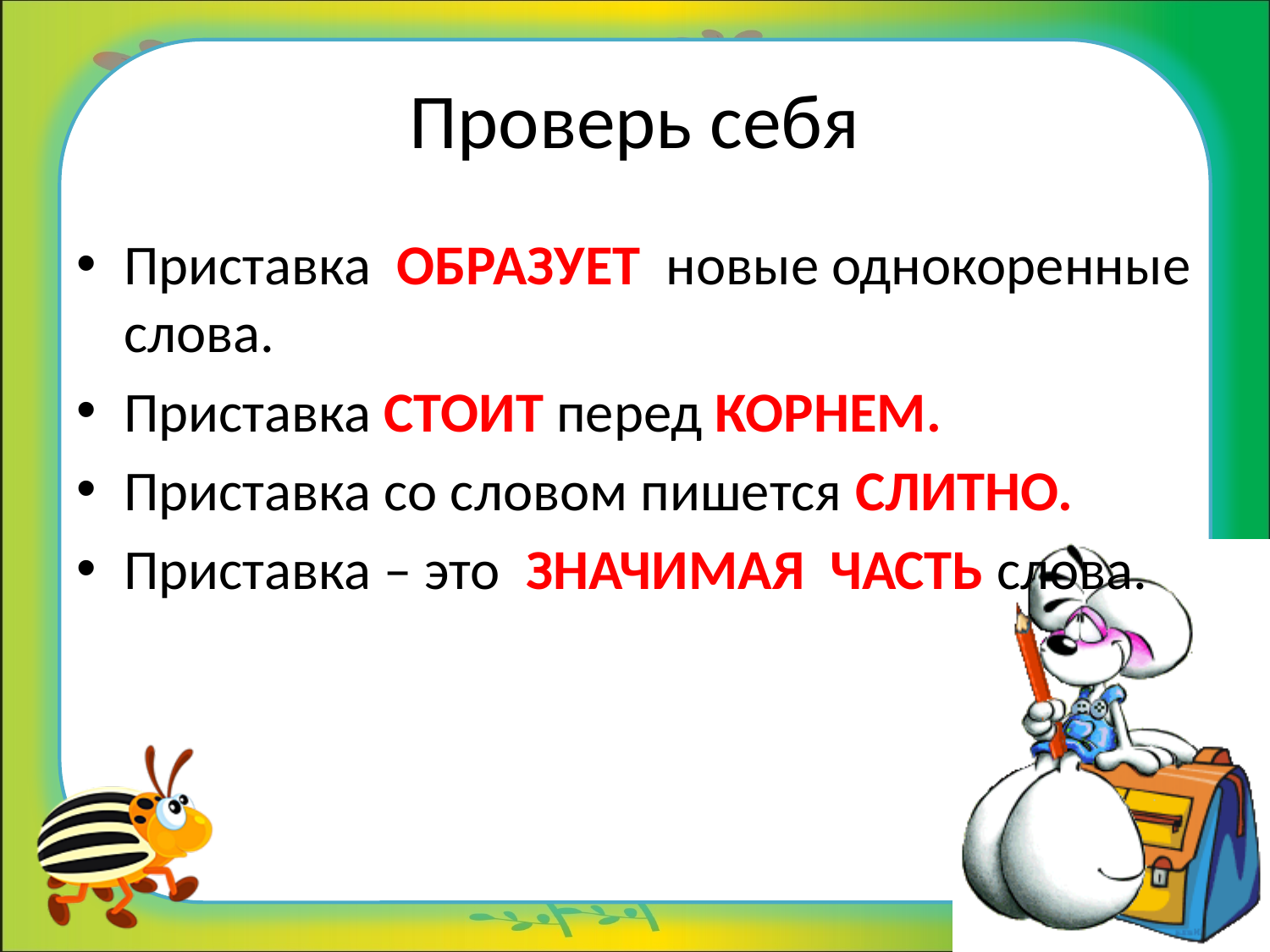

# Проверь себя
Приставка  ОБРАЗУЕТ  новые однокоренные слова.
Приставка СТОИТ перед КОРНЕМ.
Приставка со словом пишется СЛИТНО.
Приставка – это  ЗНАЧИМАЯ  ЧАСТЬ слова.